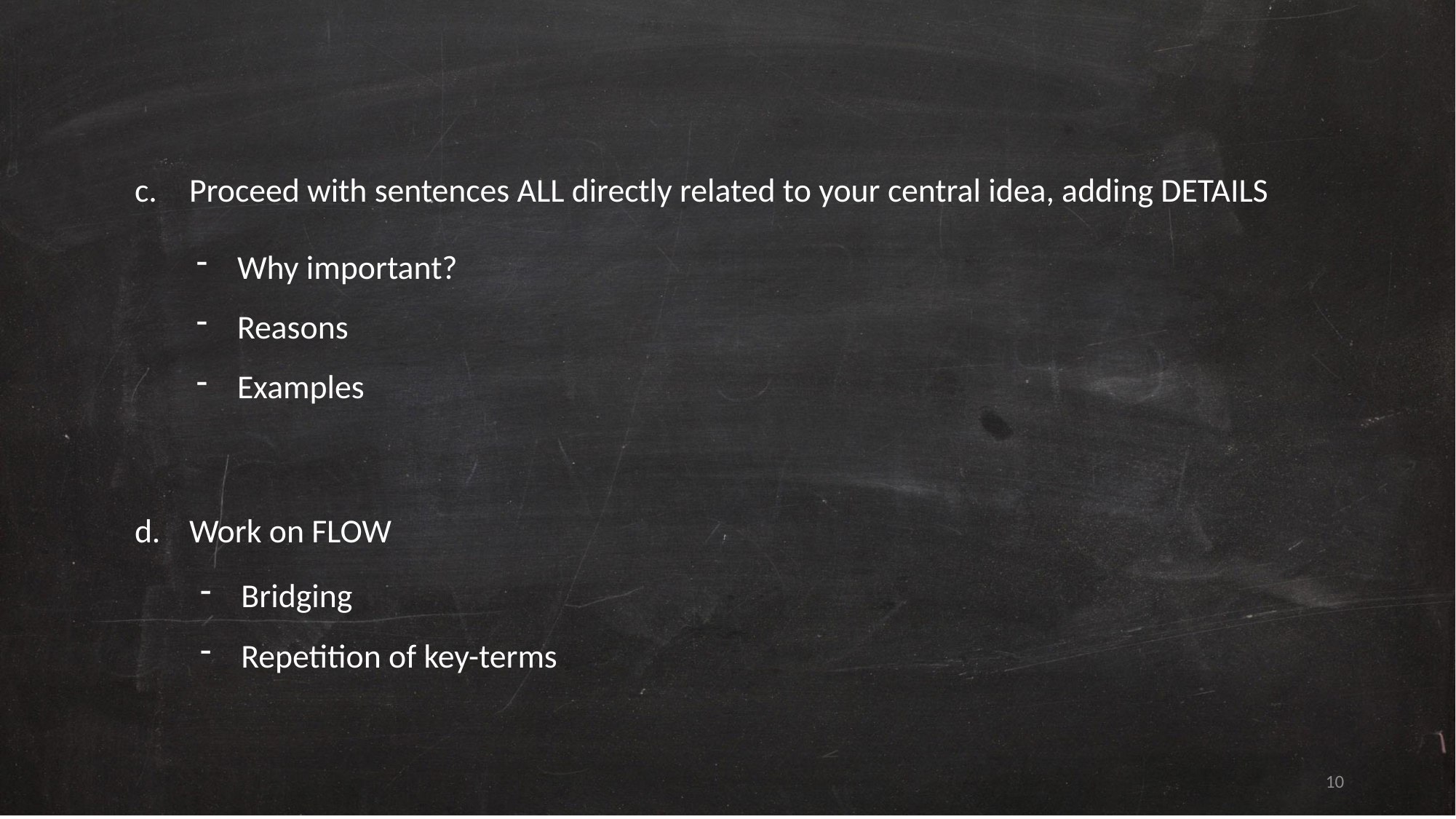

Proceed with sentences ALL directly related to your central idea, adding DETAILS
Why important?
Reasons
Examples
Work on FLOW
Bridging
Repetition of key-terms
10